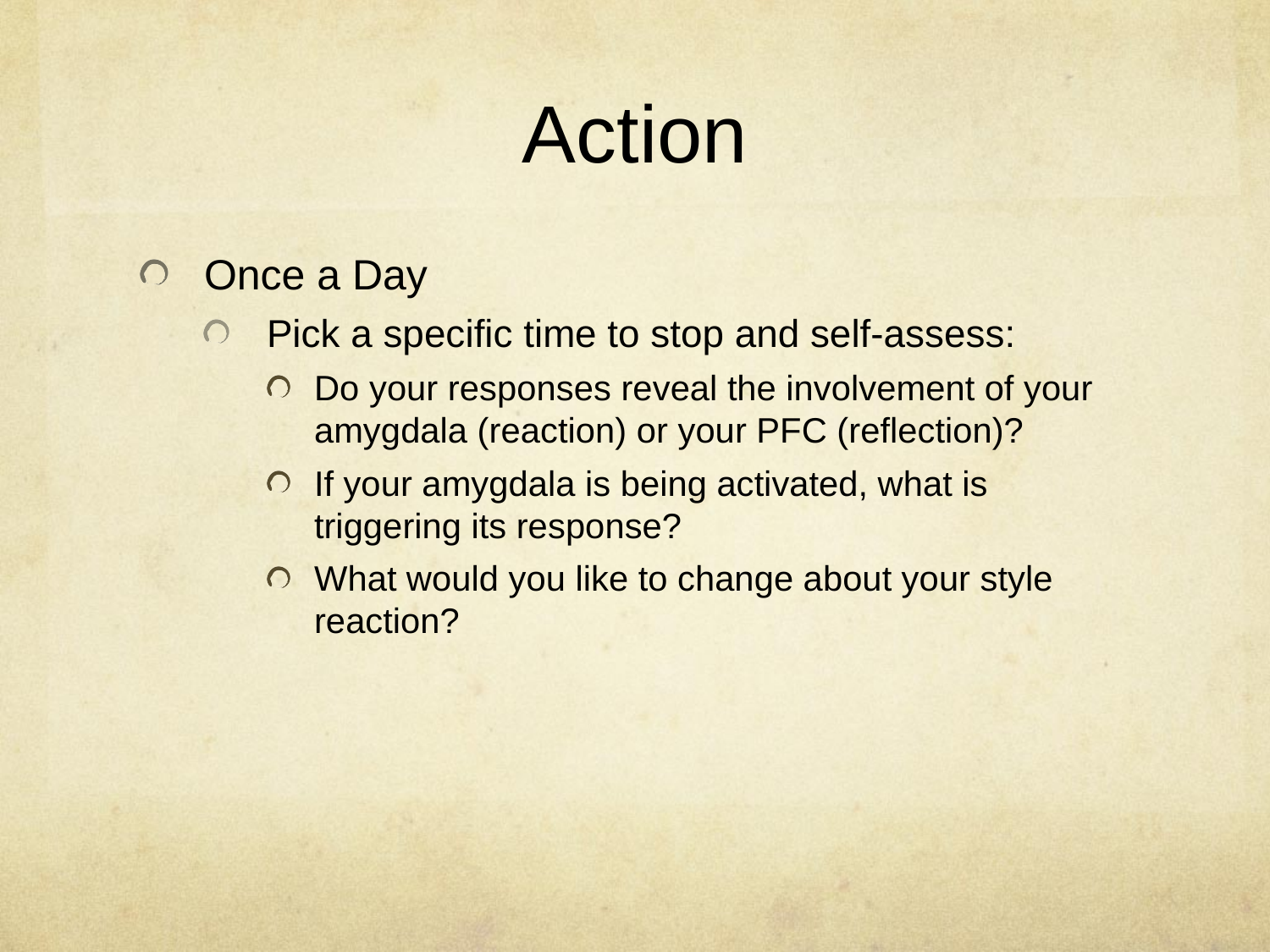

# Action
Once a Day
Pick a specific time to stop and self-assess:
Do your responses reveal the involvement of your amygdala (reaction) or your PFC (reflection)?
If your amygdala is being activated, what is triggering its response?
What would you like to change about your style reaction?